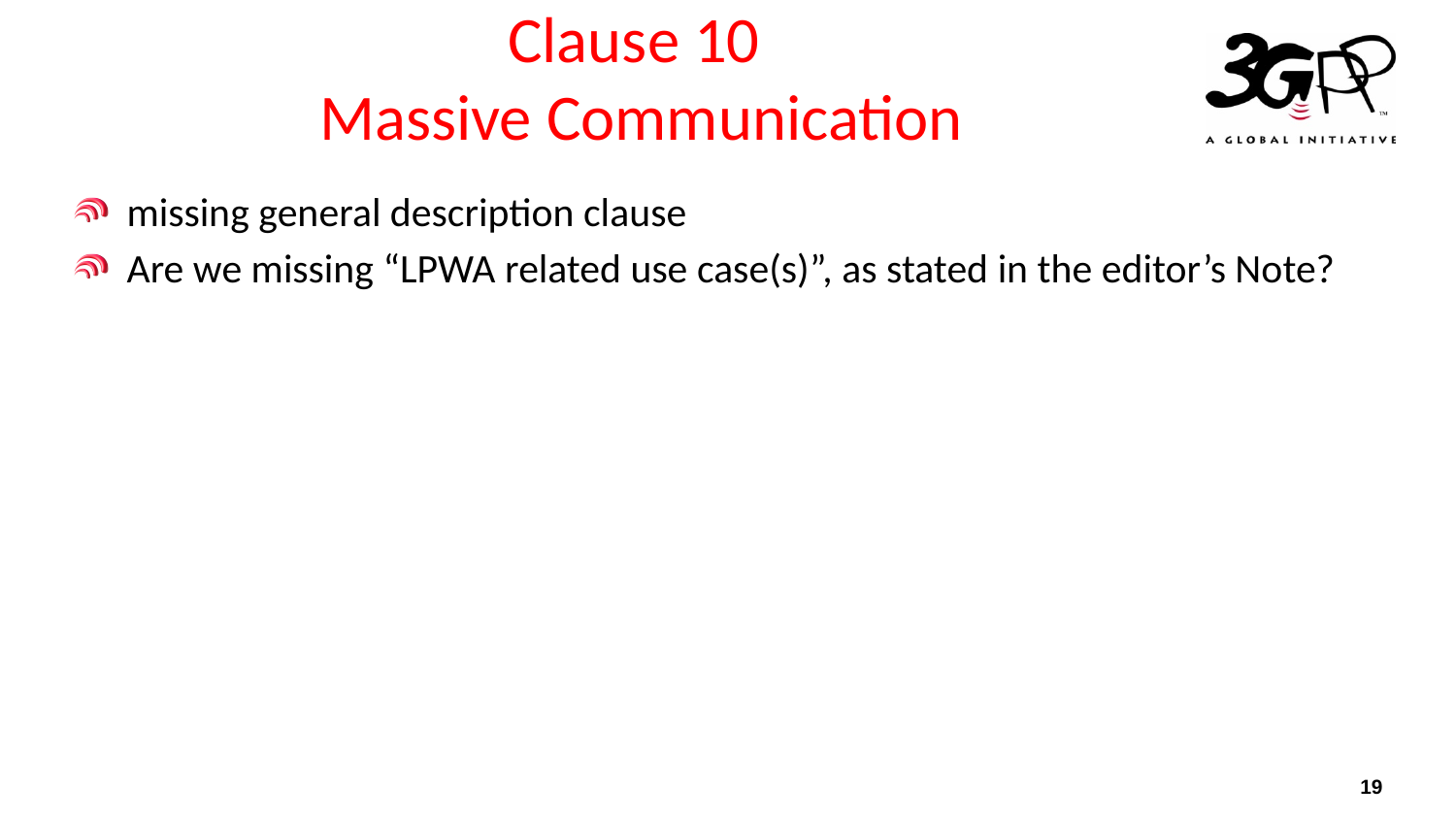

# Clause 10 Massive Communication
missing general description clause
Are we missing “LPWA related use case(s)”, as stated in the editor’s Note?